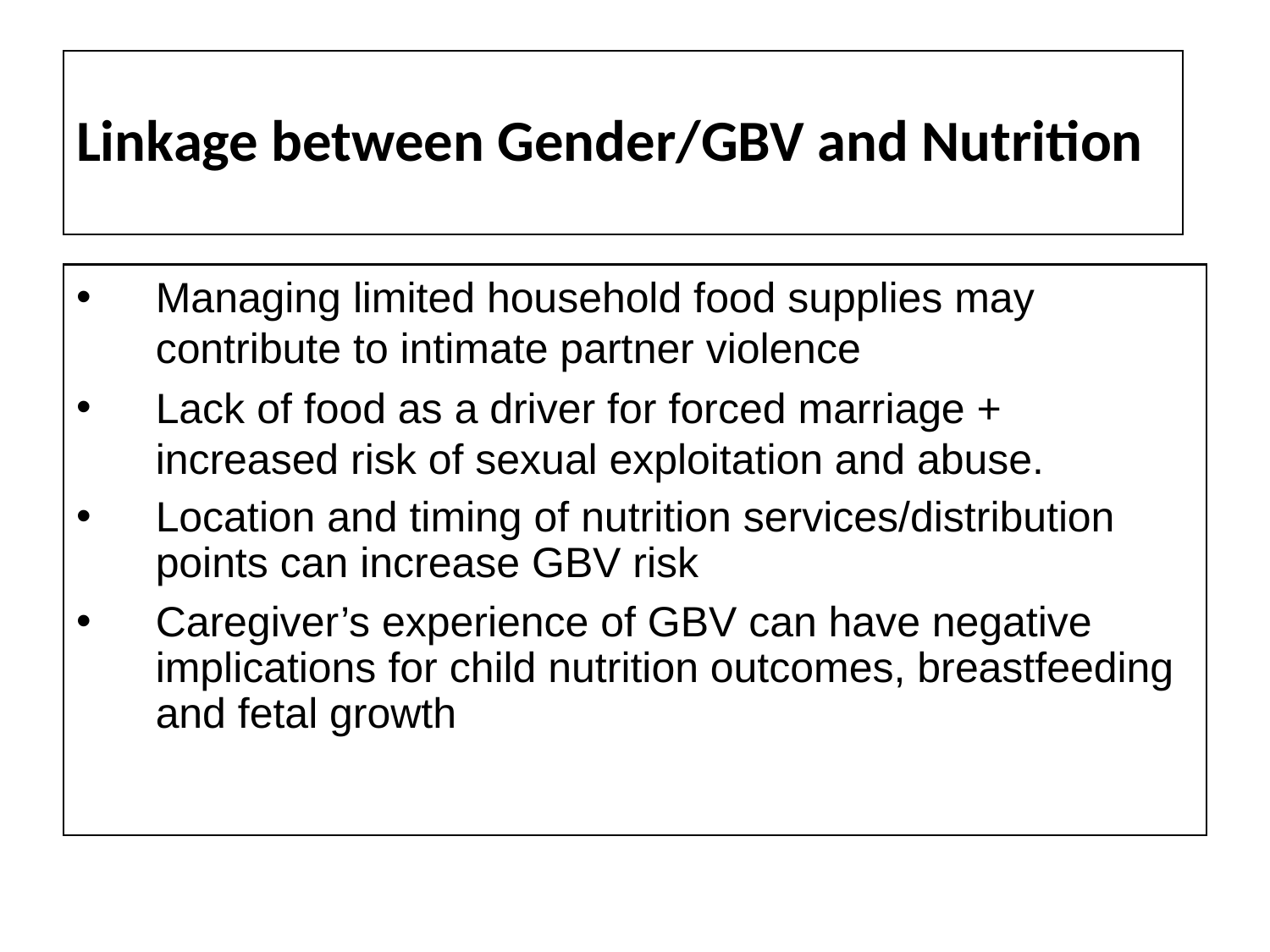

# Linkage between Gender/GBV and Nutrition
Managing limited household food supplies may contribute to intimate partner violence
Lack of food as a driver for forced marriage + increased risk of sexual exploitation and abuse.
Location and timing of nutrition services/distribution points can increase GBV risk
Caregiver’s experience of GBV can have negative implications for child nutrition outcomes, breastfeeding and fetal growth